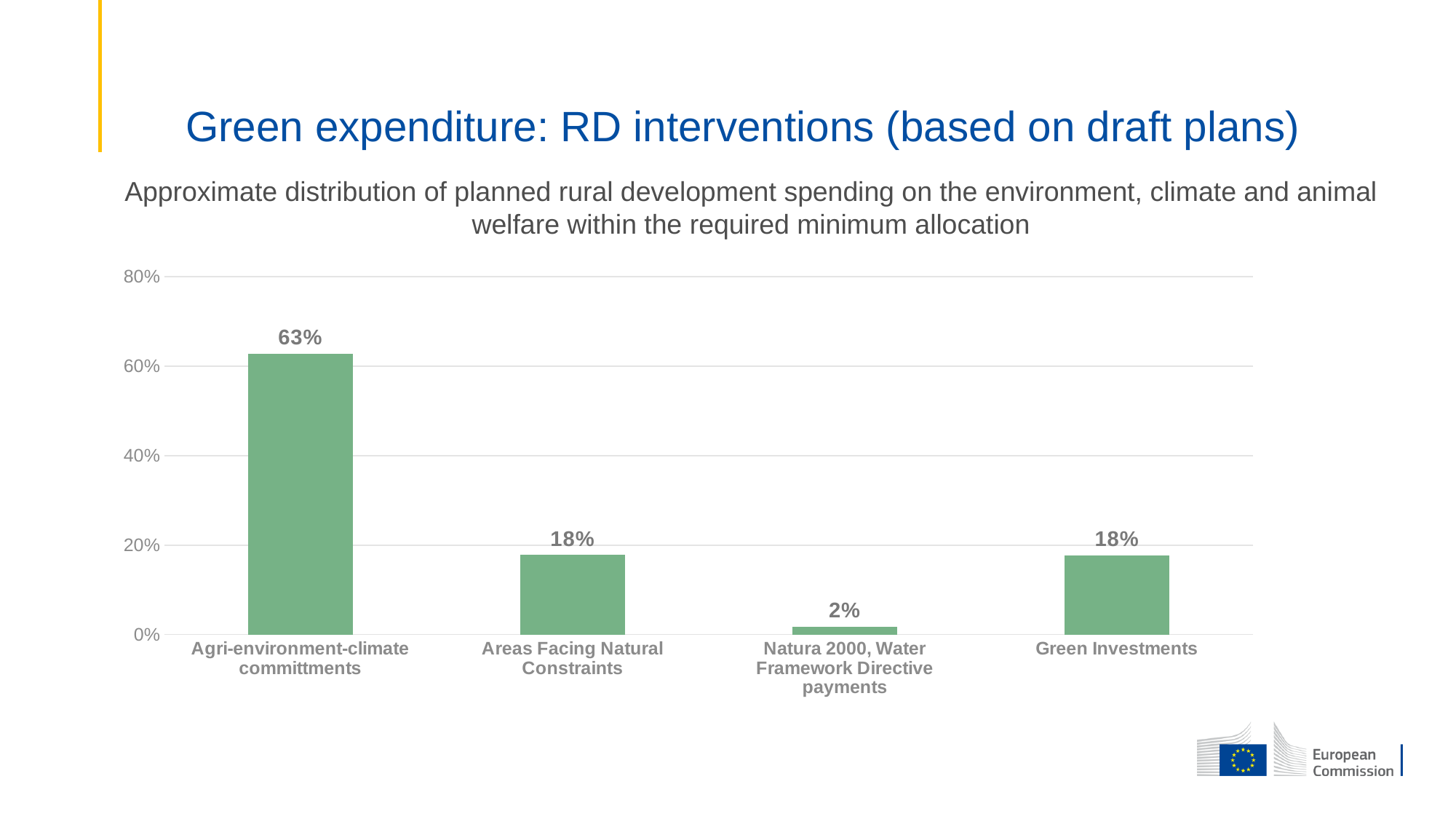

# Green expenditure: RD interventions (based on draft plans)
Approximate distribution of planned rural development spending on the environment, climate and animal welfare within the required minimum allocation

### Chart

| Category |  |
|---|---|
| Agri-environment-climate committments | 0.6274546992806078 |
| Areas Facing Natural Constraints | 0.17797005883987232 |
| Natura 2000, Water Framework Directive payments | 0.01723954084684835 |
| Green Investments | 0.17733570103267143 |